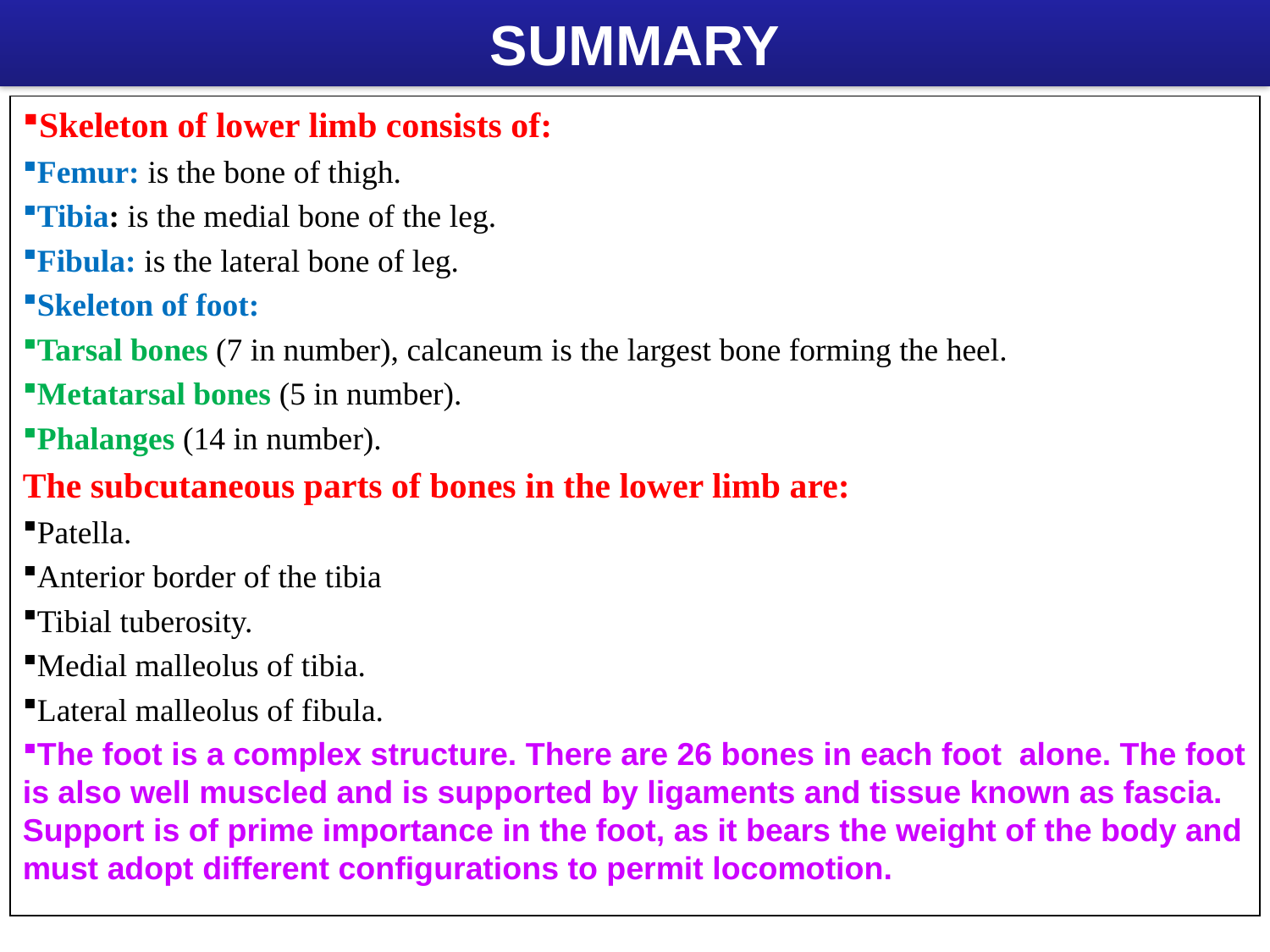

# SUMMARY
Skeleton of lower limb consists of:
Femur: is the bone of thigh.
Tibia: is the medial bone of the leg.
Fibula: is the lateral bone of leg.
Skeleton of foot:
Tarsal bones (7 in number), calcaneum is the largest bone forming the heel.
Metatarsal bones (5 in number).
Phalanges (14 in number).
The subcutaneous parts of bones in the lower limb are:
Patella.
Anterior border of the tibia
Tibial tuberosity.
Medial malleolus of tibia.
Lateral malleolus of fibula.
The foot is a complex structure. There are 26 bones in each foot  alone. The foot is also well muscled and is supported by ligaments and tissue known as fascia. Support is of prime importance in the foot, as it bears the weight of the body and must adopt different configurations to permit locomotion.